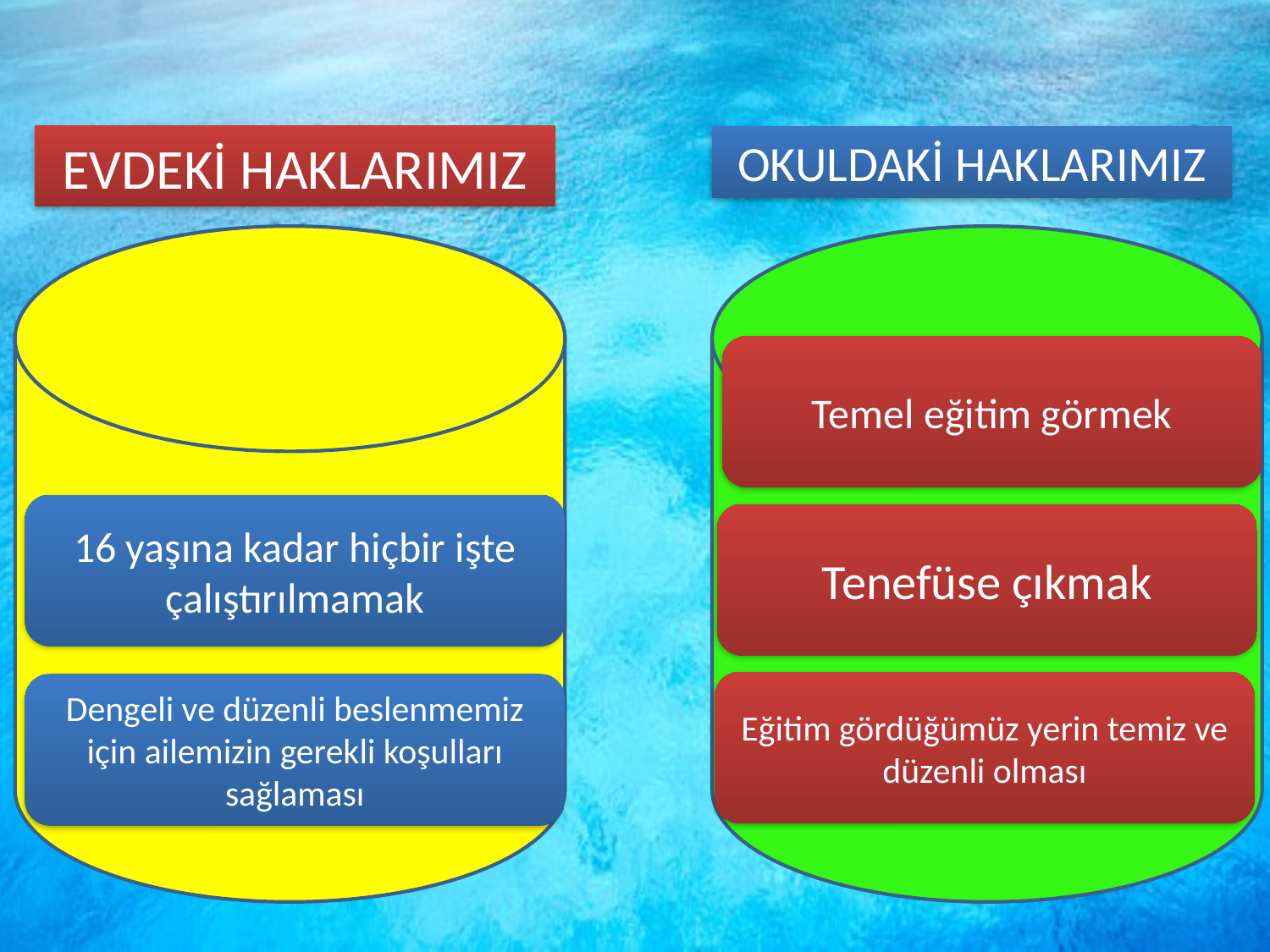

EVDEKİ HAKLARIMIZ
OKULDAKİ HAKLARIMIZ

Temel eğitim görmek
16 yaşına kadar hiçbir işte çalıştırılmamak
Tenefüse çıkmak
Eğitim gördüğümüz yerin temiz ve düzenli olması
Dengeli ve düzenli beslenmemiz için ailemizin gerekli koşulları sağlaması